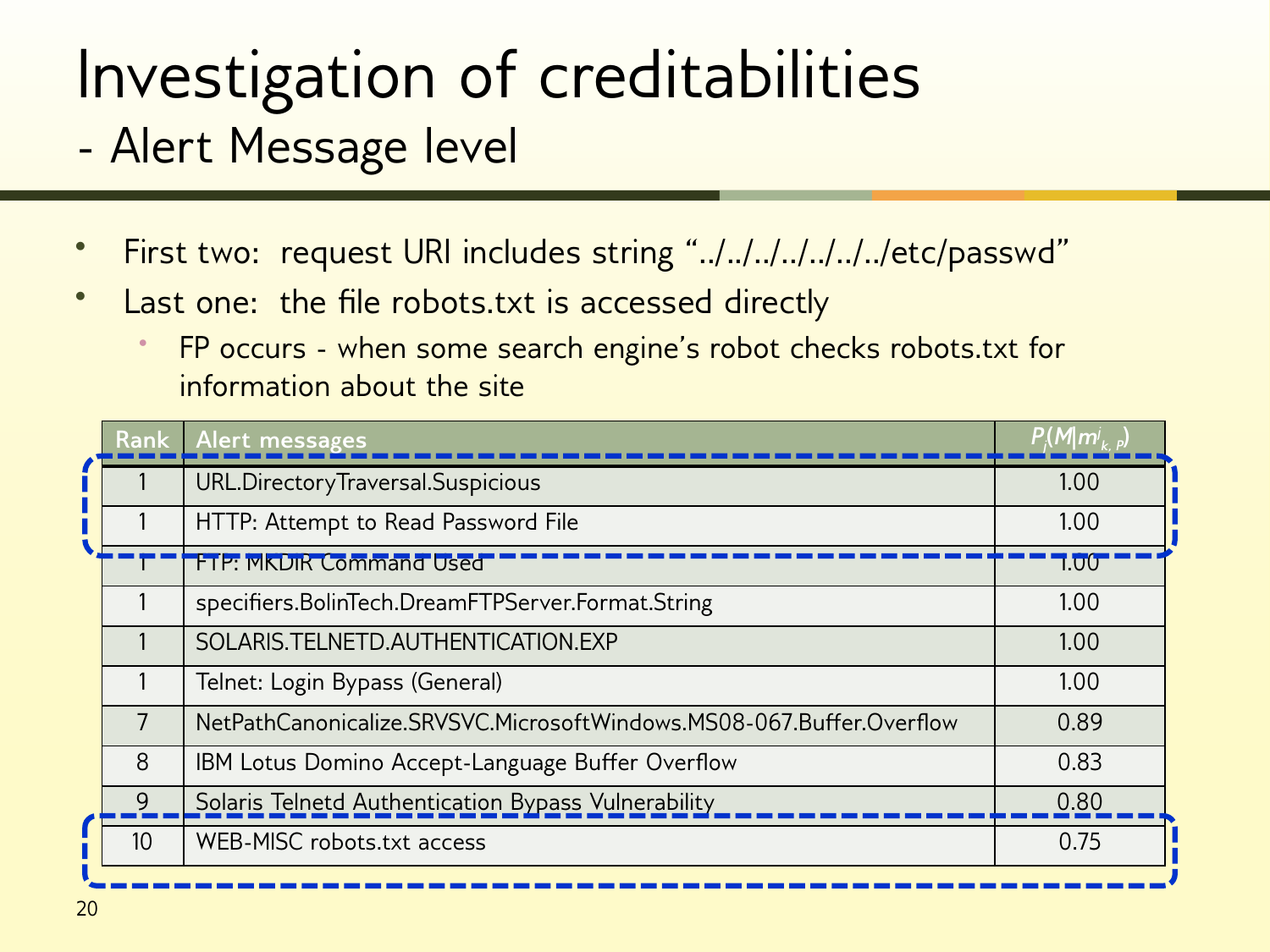

# Investigation of creditabilities - Alert Message level
First two:  request URI includes string “../../../../../../../etc/passwd”
Last one:  the file robots.txt is accessed directly
FP occurs - when some search engine’s robot checks robots.txt for information about the site

| Rank | Alert messages | Pj(M|mjk, P) |
| --- | --- | --- |
| 1 | URL.DirectoryTraversal.Suspicious | 1.00 |
| 1 | HTTP: Attempt to Read Password File | 1.00 |
| 1 | FTP: MKDIR Command Used | 1.00 |
| 1 | specifiers.BolinTech.DreamFTPServer.Format.String | 1.00 |
| 1 | SOLARIS.TELNETD.AUTHENTICATION.EXP | 1.00 |
| 1 | Telnet: Login Bypass (General) | 1.00 |
| 7 | NetPathCanonicalize.SRVSVC.MicrosoftWindows.MS08-067.Buffer.Overflow | 0.89 |
| 8 | IBM Lotus Domino Accept-Language Buffer Overflow | 0.83 |
| 9 | Solaris Telnetd Authentication Bypass Vulnerability | 0.80 |
| 10 | WEB-MISC robots.txt access | 0.75 |

20